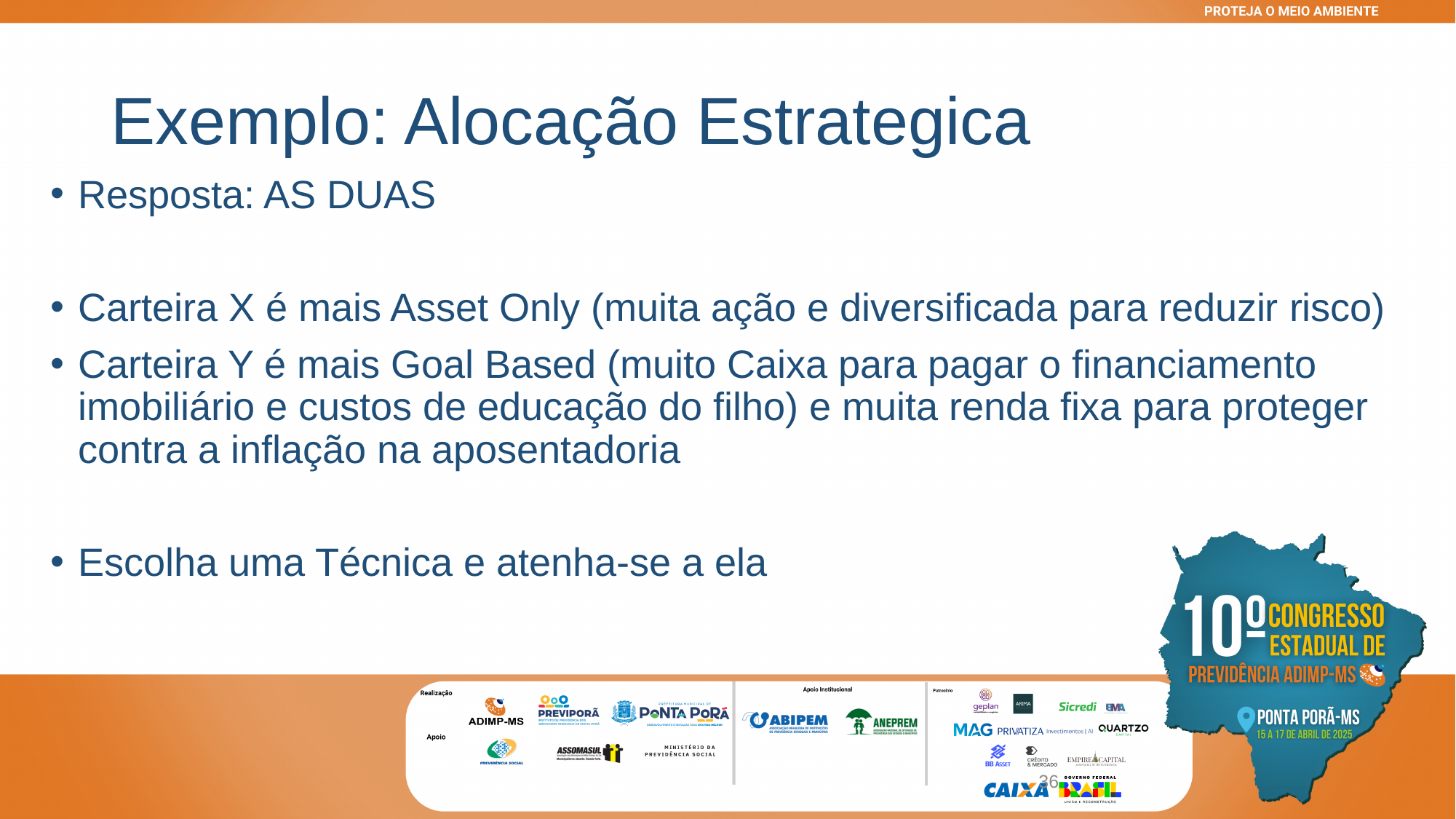

# Exemplo: Alocação Estrategica
Resposta: AS DUAS

Carteira X é mais Asset Only (muita ação e diversificada para reduzir risco)
Carteira Y é mais Goal Based (muito Caixa para pagar o financiamento imobiliário e custos de educação do filho) e muita renda fixa para proteger contra a inflação na aposentadoria

Escolha uma Técnica e atenha-se a ela
36